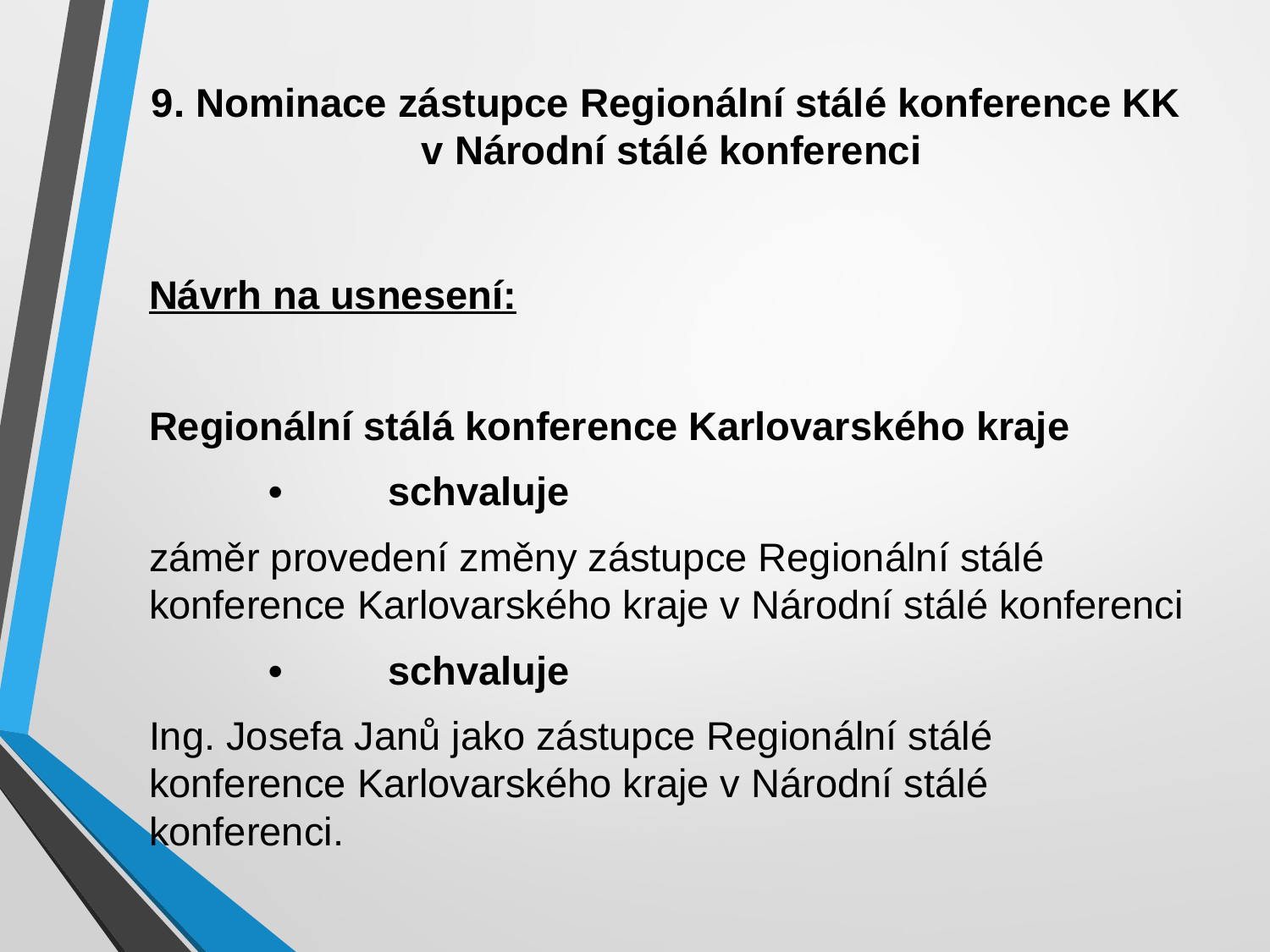

# 9. Nominace zástupce Regionální stálé konference KK v Národní stálé konferenci

Návrh na usnesení:

Regionální stálá konference Karlovarského kraje
	•	schvaluje
záměr provedení změny zástupce Regionální stálé konference Karlovarského kraje v Národní stálé konferenci
	•	schvaluje
Ing. Josefa Janů jako zástupce Regionální stálé konference Karlovarského kraje v Národní stálé konferenci.